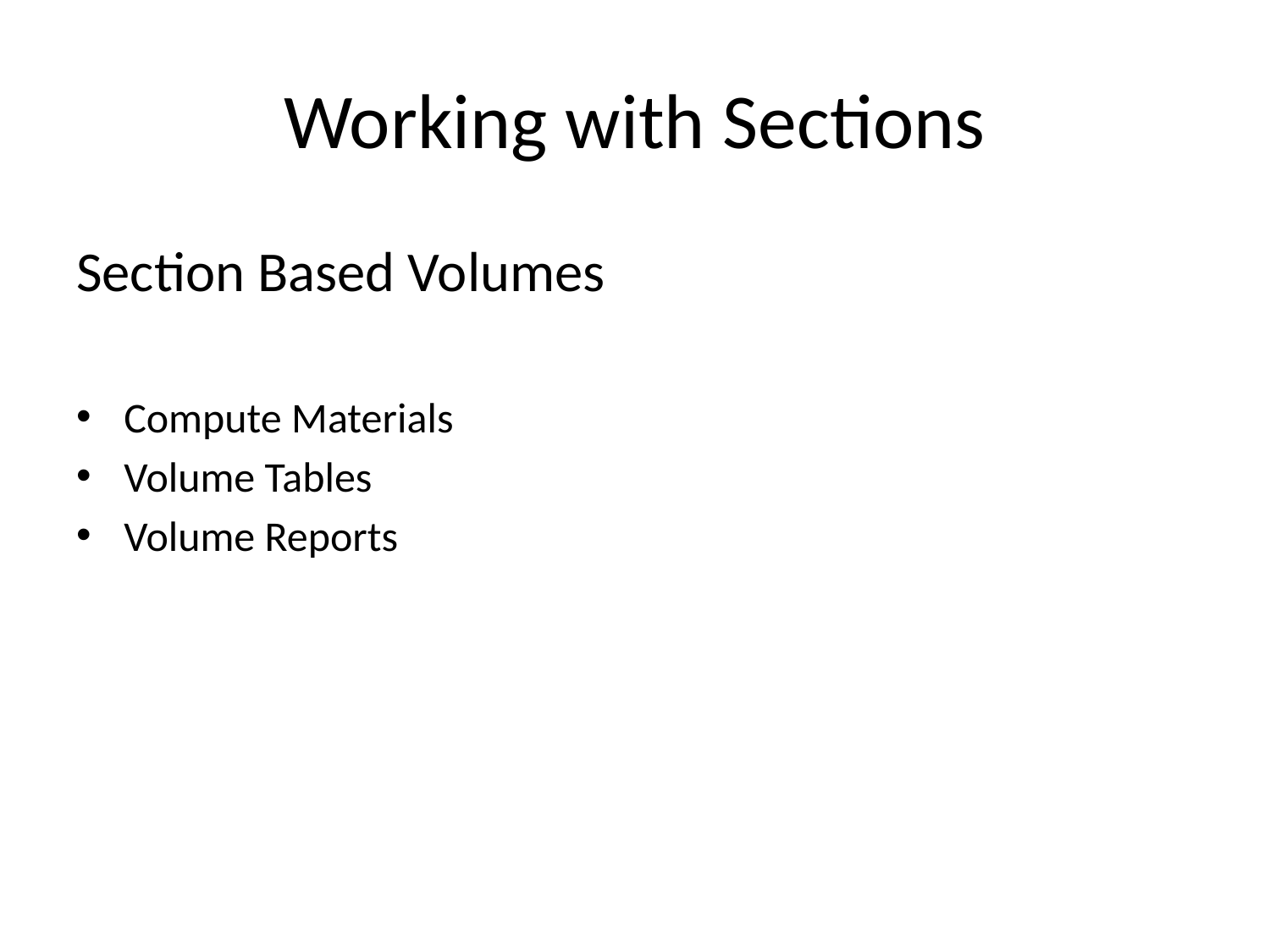

# Working with Sections
Section Based Volumes

Compute Materials
Volume Tables
Volume Reports